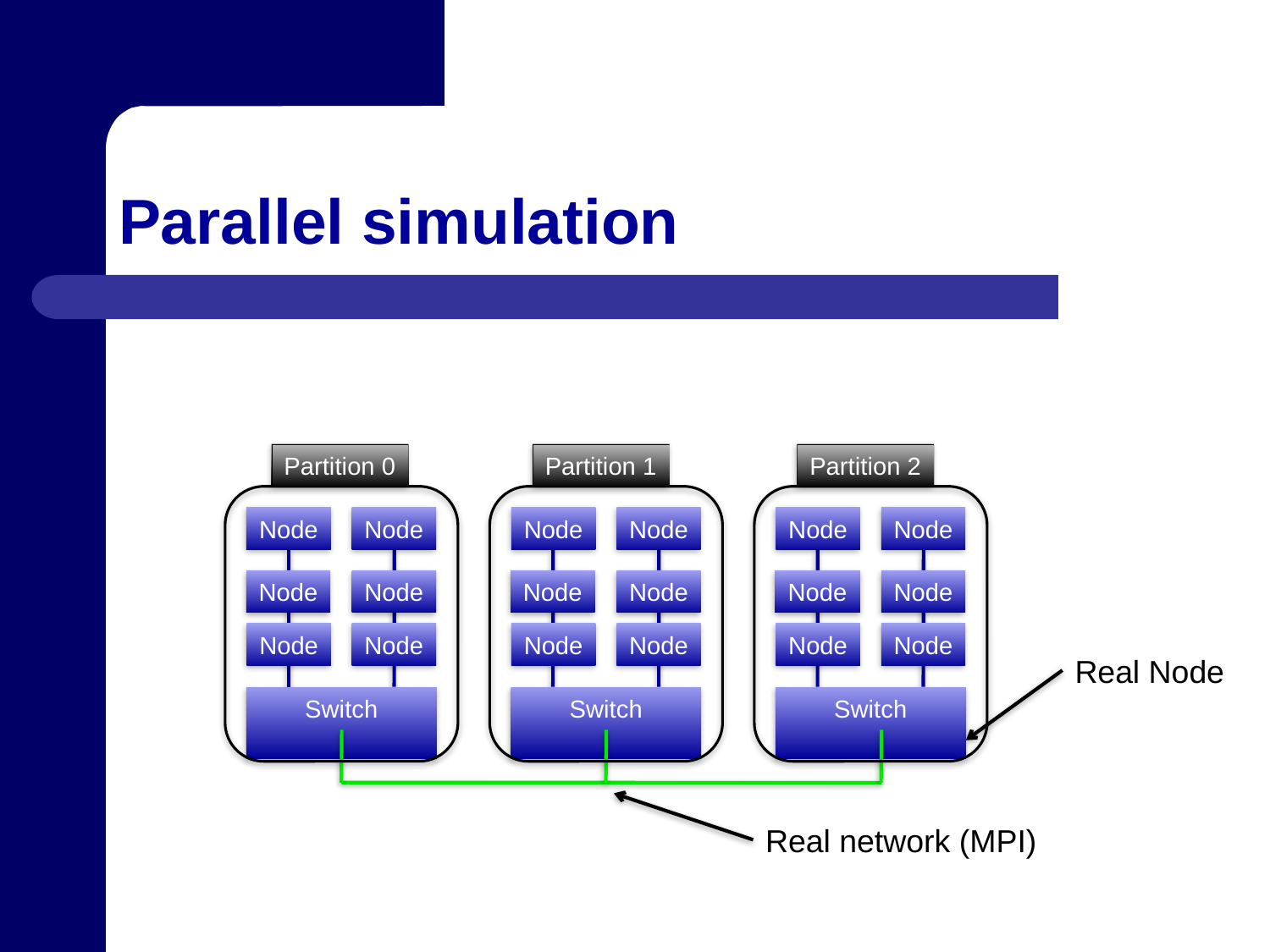

# Parallel simulation
Partition 0
Partition 1
Partition 2

Node
Node
Node
Node
Node
Node
Node
Node
Node
Node
Node
Node
Node
Node
Node
Node
Node
Node
Real Node
Switch

Switch

Switch

Real network (MPI)